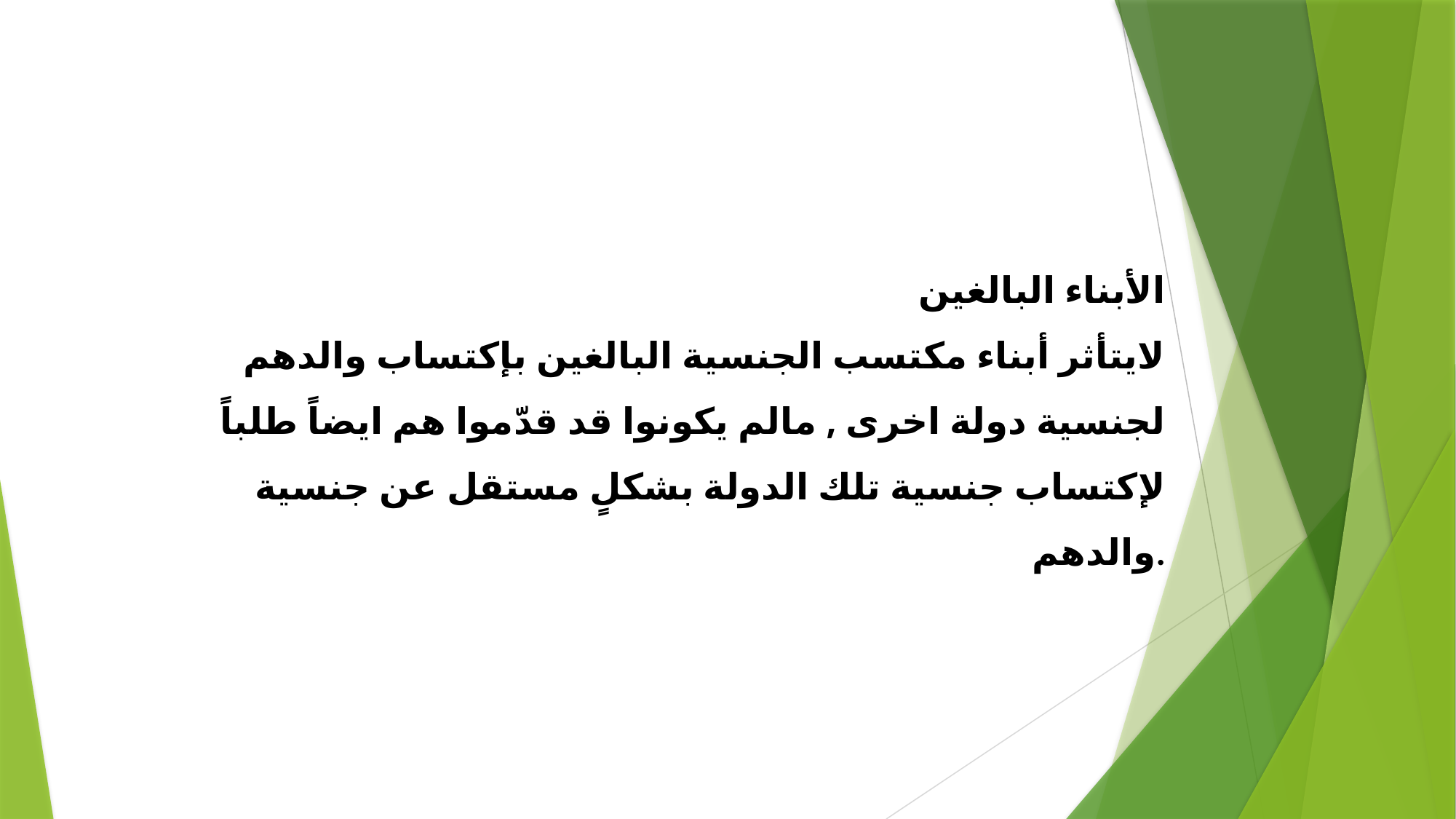

الأبناء البالغين
لايتأثر أبناء مكتسب الجنسية البالغين بإكتساب والدهم لجنسية دولة اخرى , مالم يكونوا قد قدّموا هم ايضاً طلباً لإكتساب جنسية تلك الدولة بشكلٍ مستقل عن جنسية والدهم.